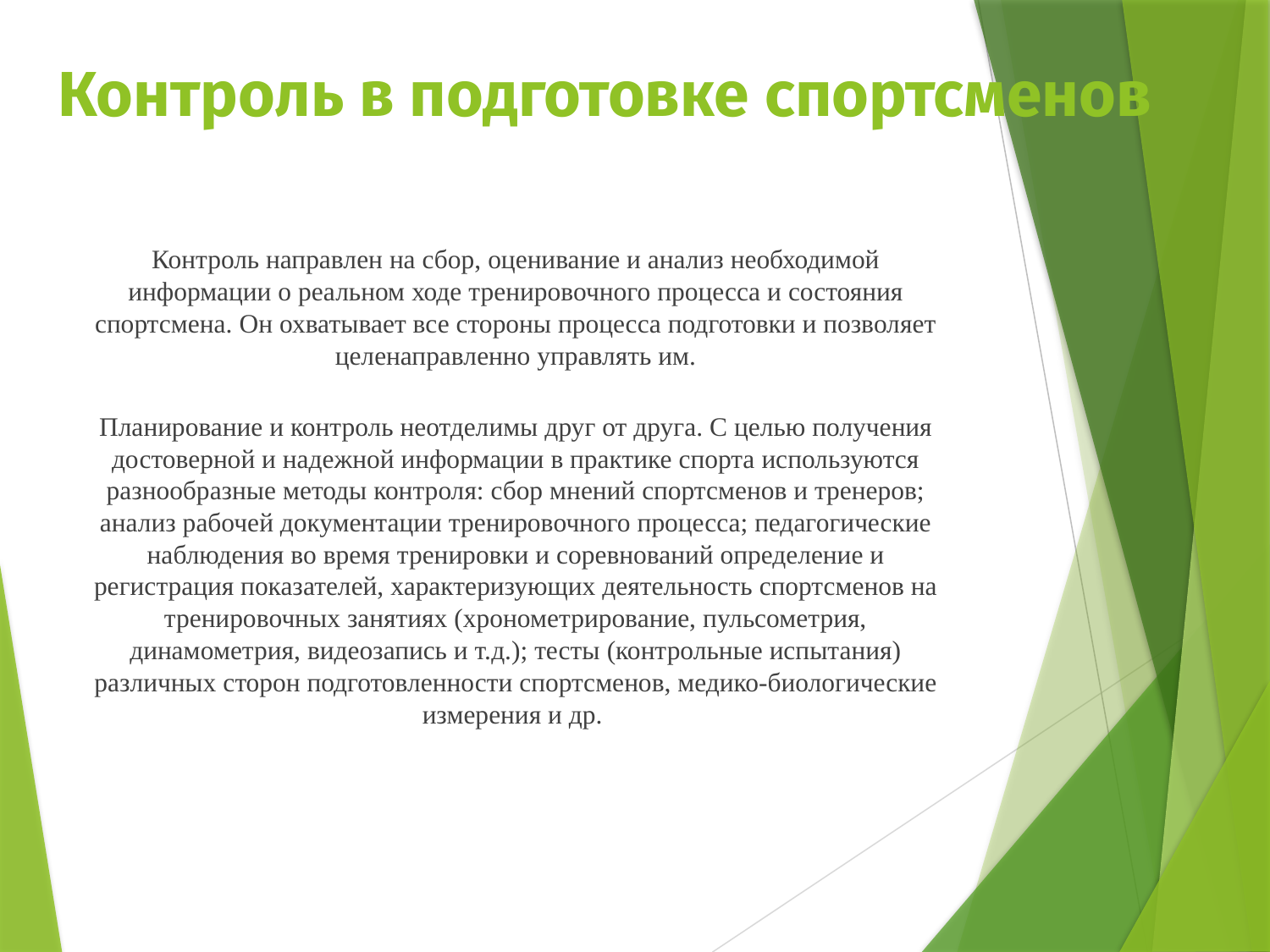

# Контроль в подготовке спортсменов
Контроль направлен на сбор, оценивание и анализ необходимой информации о реальном ходе тренировочного процесса и состояния спортсмена. Он охватывает все стороны процесса подготовки и позволяет целенаправленно управлять им.

Планирование и контроль неотделимы друг от друга. С целью получения достоверной и надежной информации в практике спорта используются разнообразные методы контроля: сбор мнений спортсменов и тренеров; анализ рабочей документации тренировочного процесса; педагогические наблюдения во время тренировки и соревнований определение и регистрация показателей, характеризующих деятельность спортсменов на тренировочных занятиях (хронометрирование, пульсометрия, динамометрия, видеозапись и т.д.); тесты (контрольные испытания) различных сторон подготовленности спортсменов, медико-биологические измерения и др.